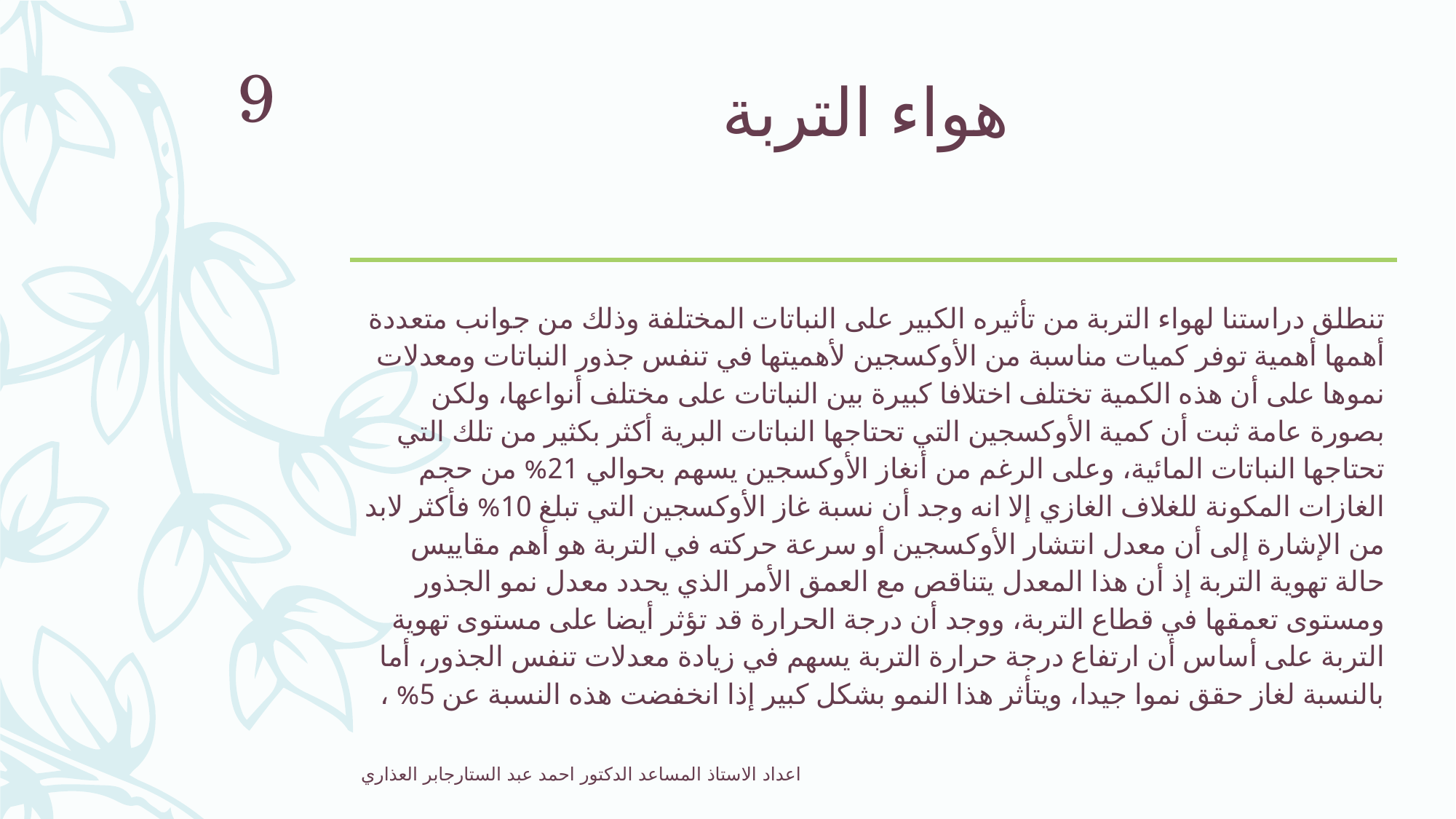

# هواء التربة
9
تنطلق دراستنا لهواء التربة من تأثيره الكبير على النباتات المختلفة وذلك من جوانب متعددة أهمها أهمية توفر كميات مناسبة من الأوكسجين لأهميتها في تنفس جذور النباتات ومعدلات نموها على أن هذه الكمية تختلف اختلافا كبيرة بين النباتات على مختلف أنواعها، ولكن بصورة عامة ثبت أن كمية الأوكسجين التي تحتاجها النباتات البرية أكثر بكثير من تلك التي تحتاجها النباتات المائية، وعلى الرغم من أنغاز الأوكسجين يسهم بحوالي 21% من حجم الغازات المكونة للغلاف الغازي إلا انه وجد أن نسبة غاز الأوكسجين التي تبلغ 10% فأكثر لابد من الإشارة إلى أن معدل انتشار الأوكسجين أو سرعة حركته في التربة هو أهم مقاييس حالة تهوية التربة إذ أن هذا المعدل يتناقص مع العمق الأمر الذي يحدد معدل نمو الجذور ومستوى تعمقها في قطاع التربة، ووجد أن درجة الحرارة قد تؤثر أيضا على مستوى تهوية التربة على أساس أن ارتفاع درجة حرارة التربة يسهم في زيادة معدلات تنفس الجذور، أما بالنسبة لغاز حقق نموا جيدا، ويتأثر هذا النمو بشكل كبير إذا انخفضت هذه النسبة عن 5% ،
اعداد الاستاذ المساعد الدكتور احمد عبد الستارجابر العذاري